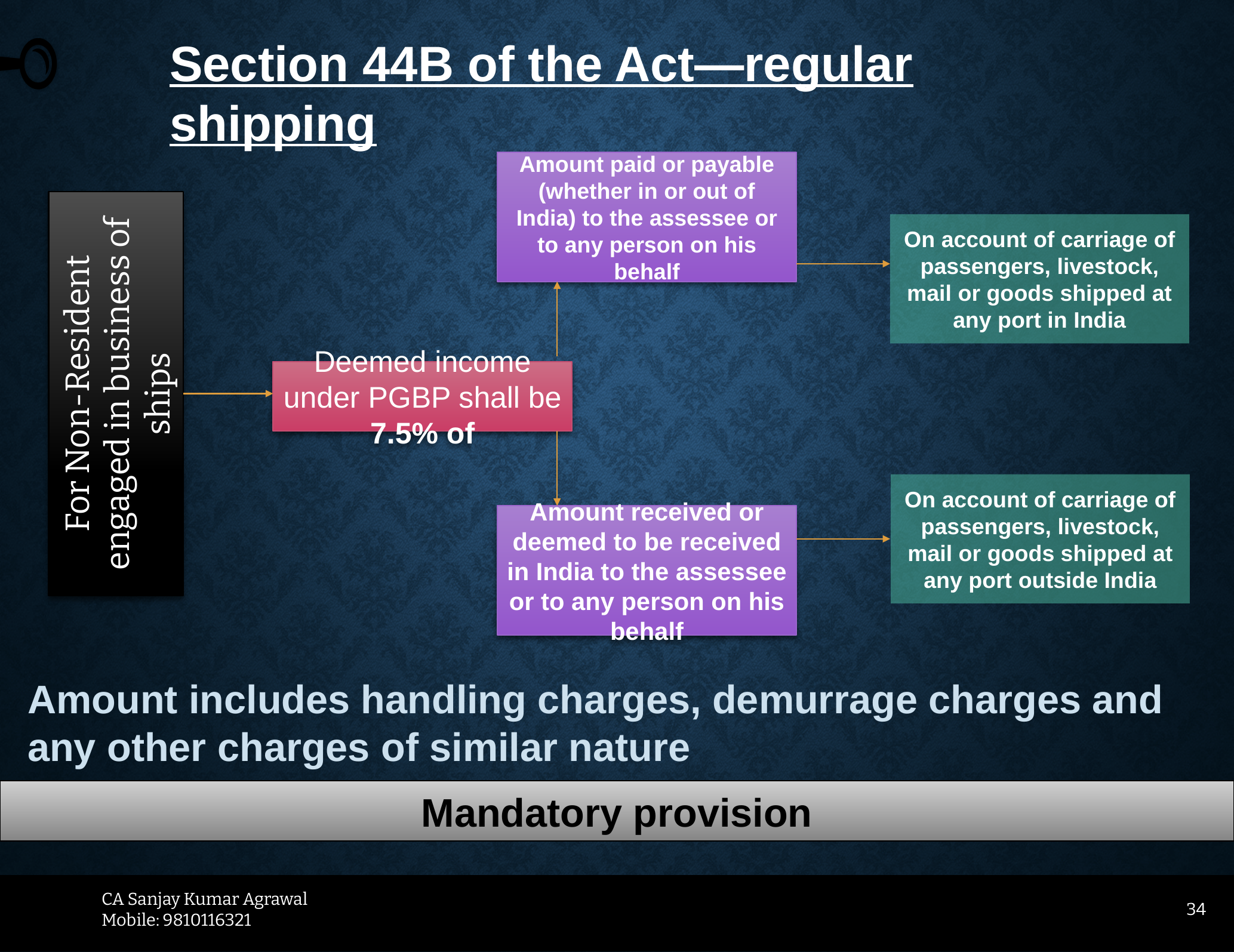

Section 44B of the Act—regular shipping
Amount paid or payable (whether in or out of India) to the assessee or to any person on his behalf
For Non-Resident engaged in business of ships
On account of carriage of
passengers, livestock, mail or goods shipped at any port in India
Deemed income under PGBP shall be 7.5% of
On account of carriage of passengers, livestock, mail or goods shipped at any port outside India
Amount received or deemed to be received in India to the assessee or to any person on his behalf
Amount includes handling charges, demurrage charges and any other charges of similar nature
Mandatory provision
CA Sanjay Kumar Agrawal                                                                                                 Mobile: 9810116321
34